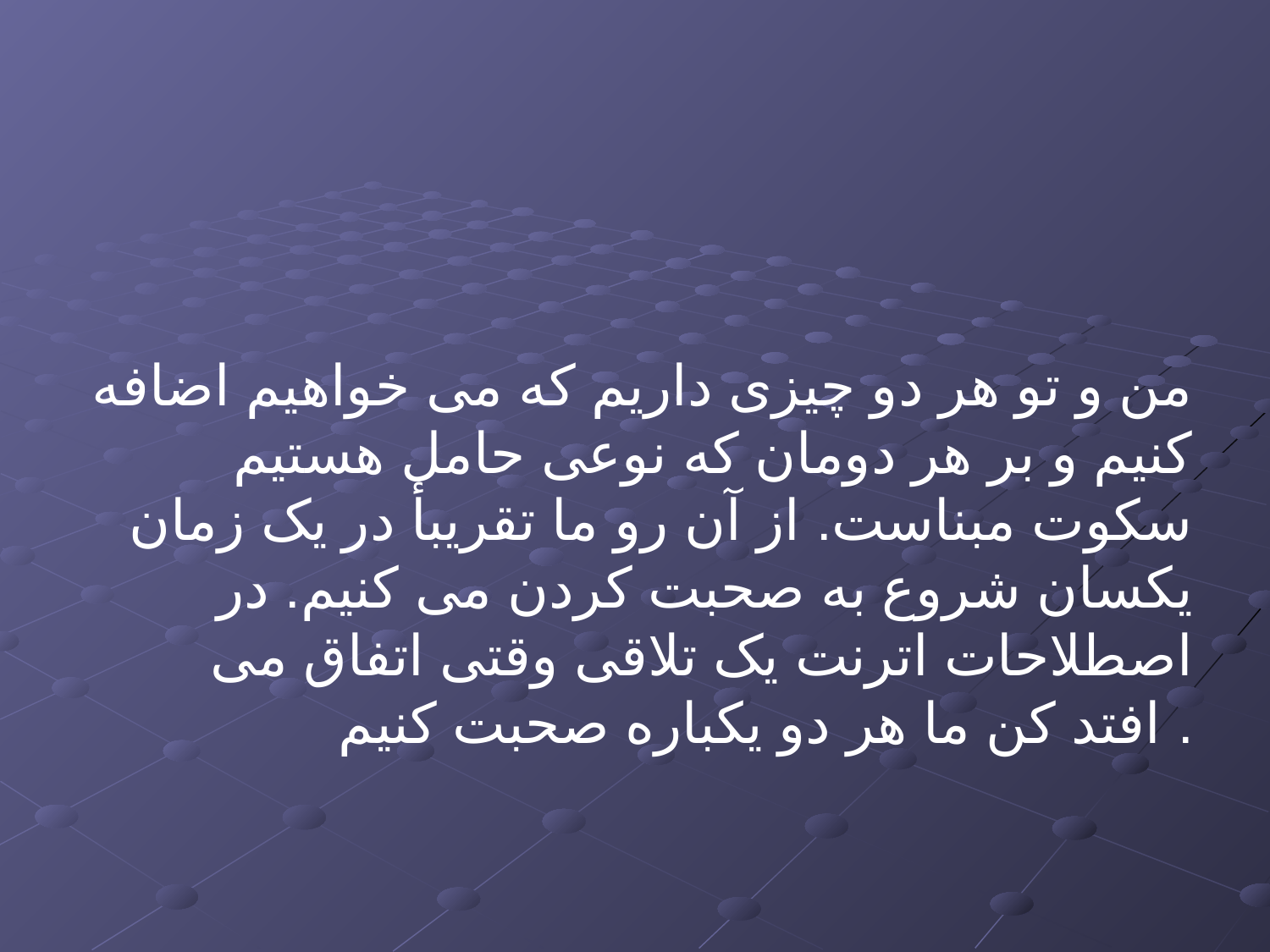

من و تو هر دو چیزی داریم که می خواهیم اضافه کنیم و بر هر دومان که نوعی حامل هستیم سکوت مبناست. از آن رو ما تقریبأ در یک زمان یکسان شروع به صحبت کردن می کنیم. در اصطلاحات اترنت یک تلاقی وقتی اتفاق می افتد کن ما هر دو یکباره صحبت کنیم .